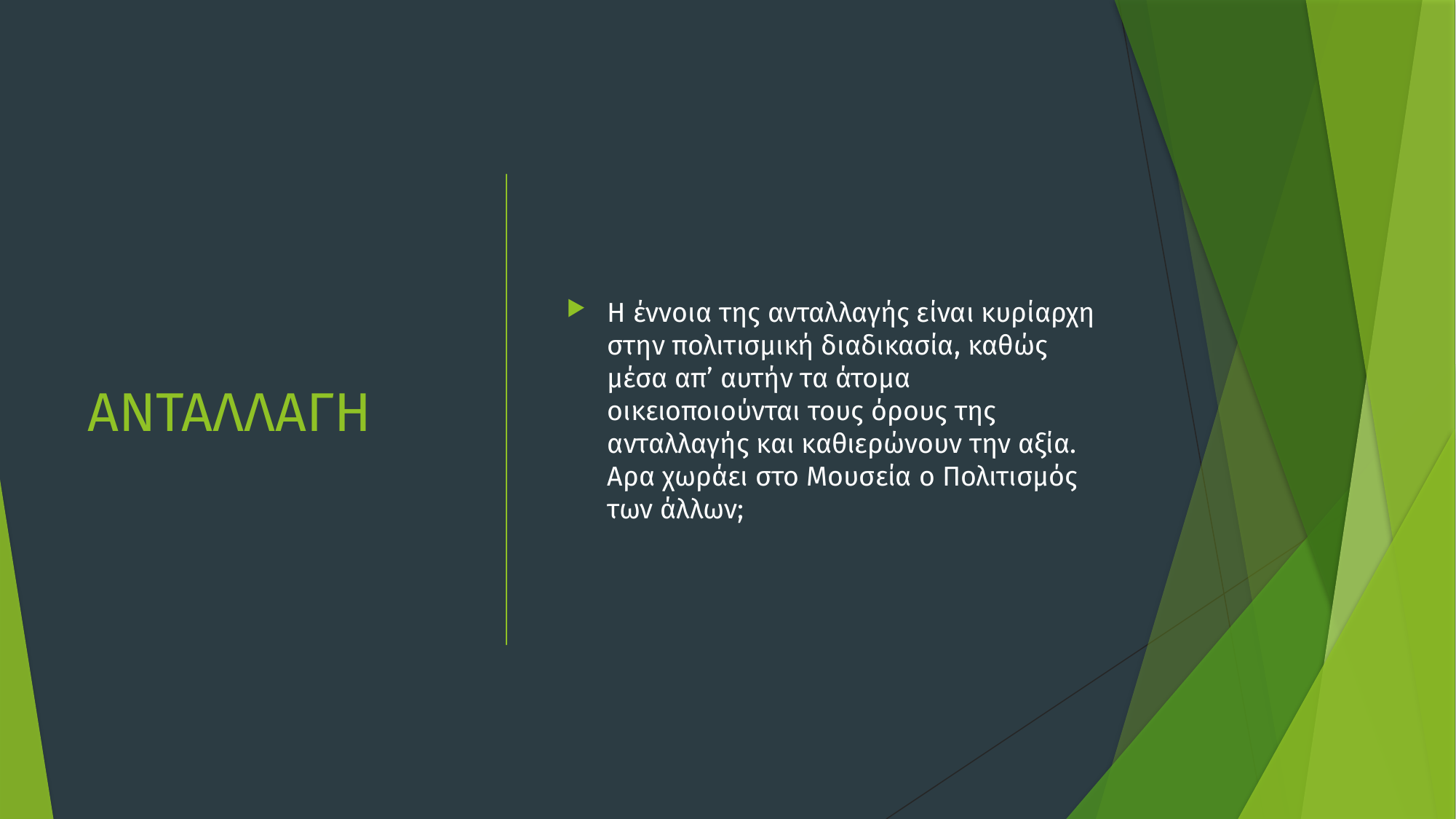

# ΑΝΤΑΛΛΑΓΗ
Η έννοια της ανταλλαγής είναι κυρίαρχη στην πολιτισμική διαδικασία, καθώς μέσα απ’ αυτήν τα άτομα οικειοποιούνται τους όρους της ανταλλαγής και καθιερώνουν την αξία. Αρα χωράει στο Μουσεία ο Πολιτισμός των άλλων;